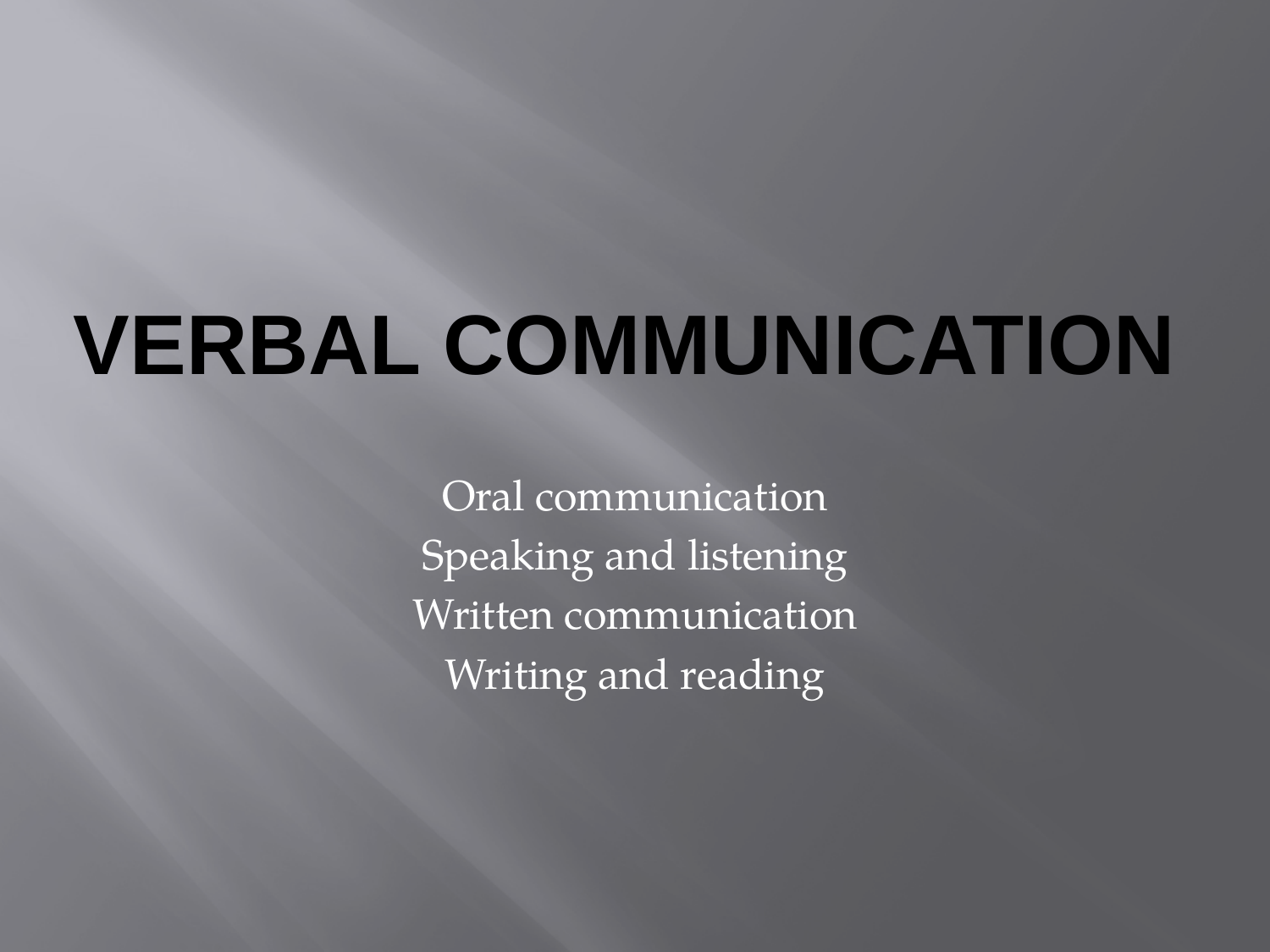

# Verbal communication
Oral communication
Speaking and listening
Written communication
Writing and reading